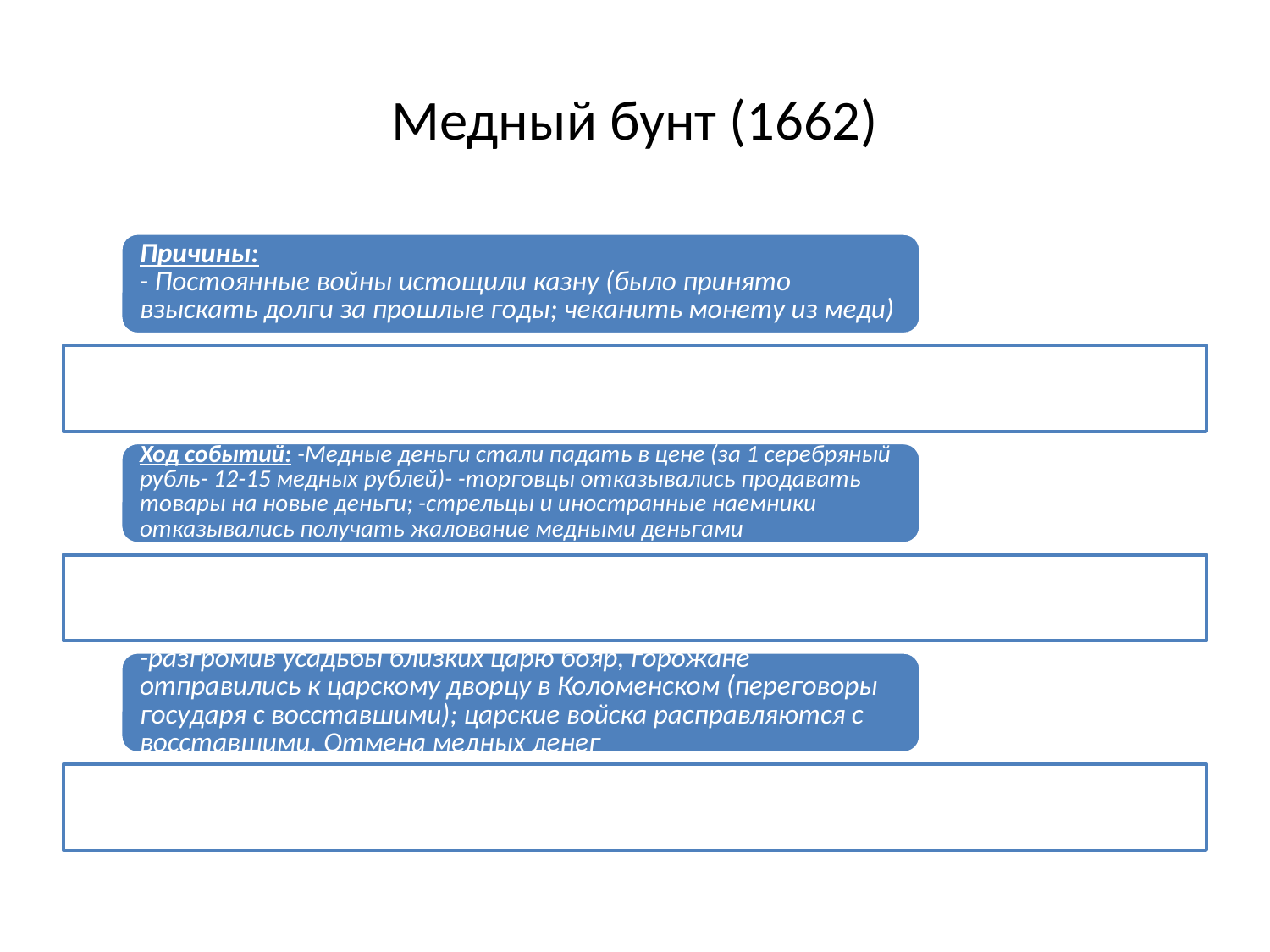

# Медный бунт (1662)
Причины:
- Постоянные войны истощили казну (было принято взыскать долги за прошлые годы; чеканить монету из меди)
Ход событий: -Медные деньги стали падать в цене (за 1 серебряный рубль- 12-15 медных рублей)- -торговцы отказывались продавать товары на новые деньги; -стрельцы и иностранные наемники отказывались получать жалование медными деньгами
-разгромив усадьбы близких царю бояр, горожане отправились к царскому дворцу в Коломенском (переговоры государя с восставшими); царские войска расправляются с восставшими. Отмена медных денег